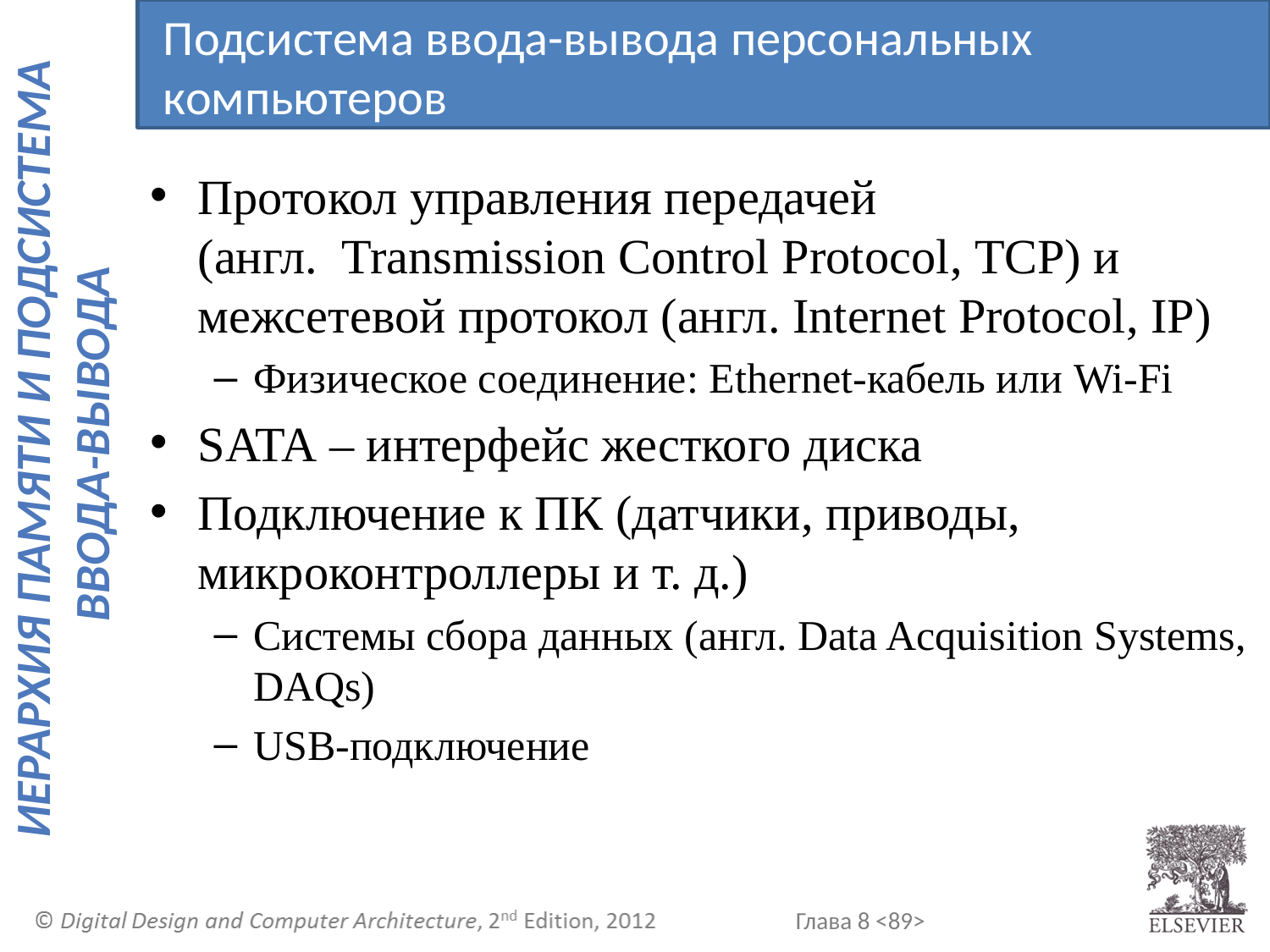

Подсистема ввода-вывода персональных компьютеров

Протокол управления передачей (англ. Transmission Control Protocol, TCP) и межсетевой протокол (англ. Internet Protocol, IP)
Физическое соединение: Ethernet-кабель или Wi-Fi
SATA – интерфейс жесткого диска
Подключение к ПК (датчики, приводы, микроконтроллеры и т. д.)
Системы сбора данных (англ. Data Acquisition Systems, DAQs)
USB-подключение